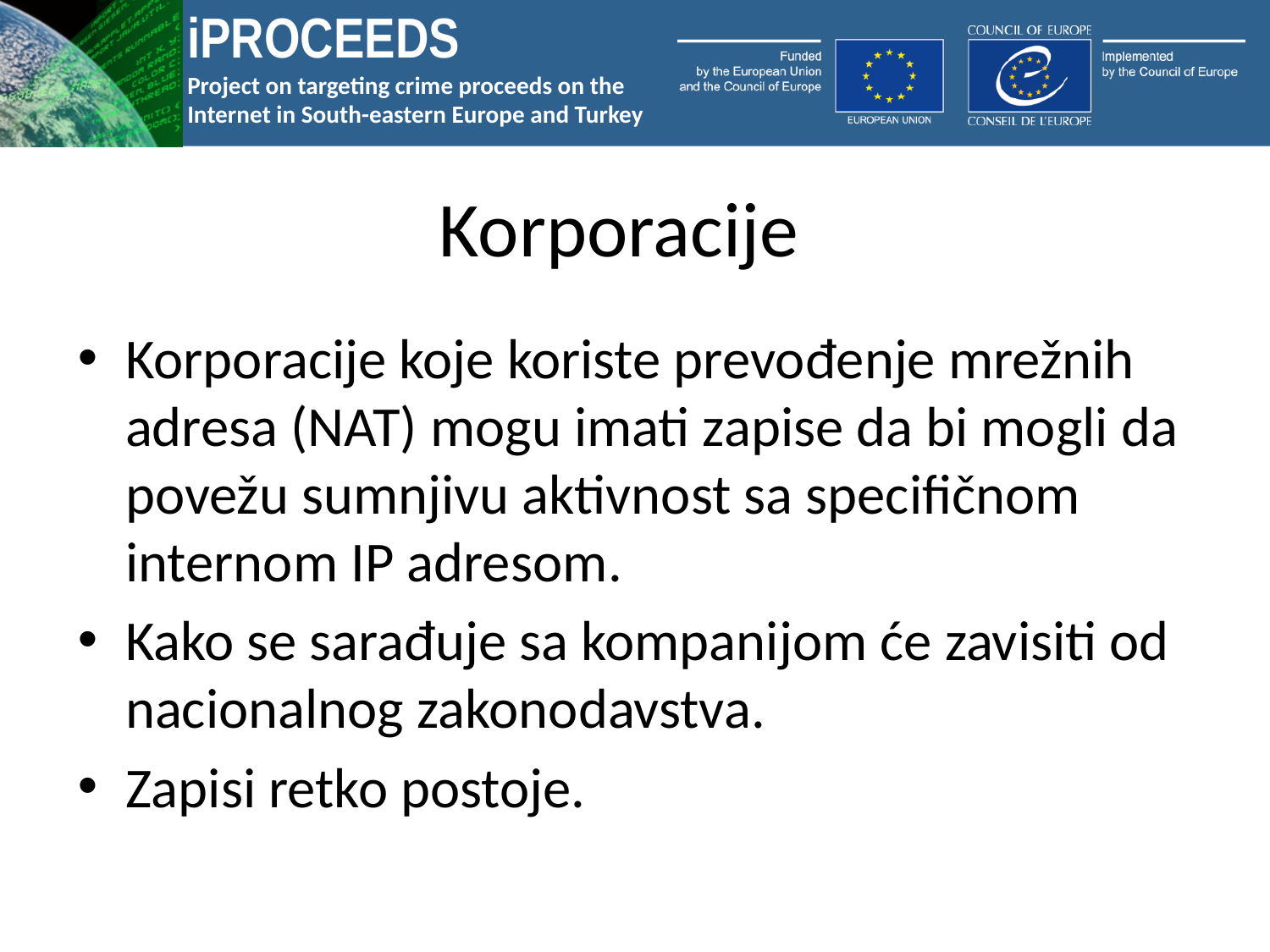

# Korporacije
Korporacije koje koriste prevođenje mrežnih adresa (NAT) mogu imati zapise da bi mogli da povežu sumnjivu aktivnost sa specifičnom internom IP adresom.
Kako se sarađuje sa kompanijom će zavisiti od nacionalnog zakonodavstva.
Zapisi retko postoje.